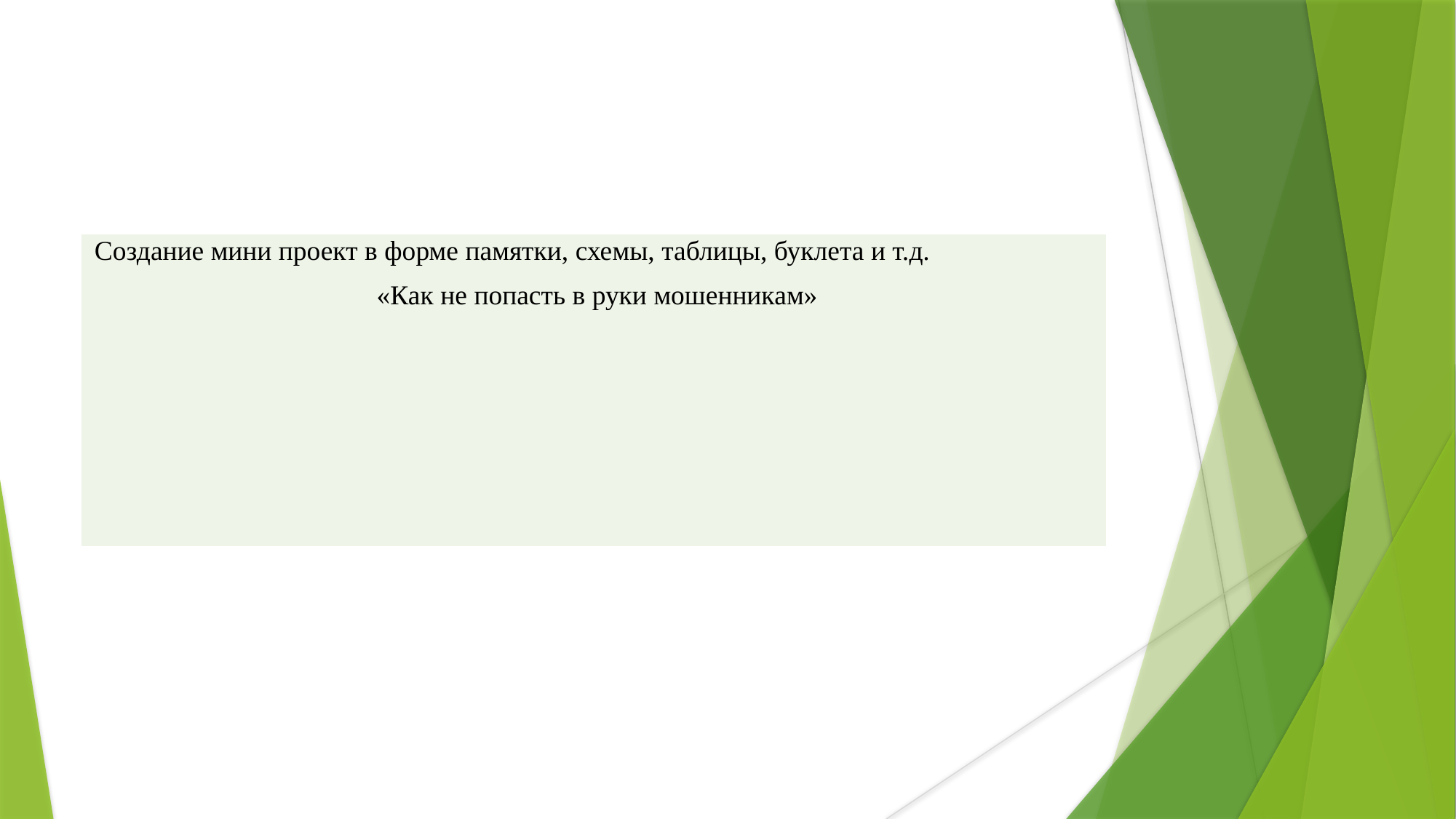

| Создание мини проект в форме памятки, схемы, таблицы, буклета и т.д. «Как не попасть в руки мошенникам» |
| --- |